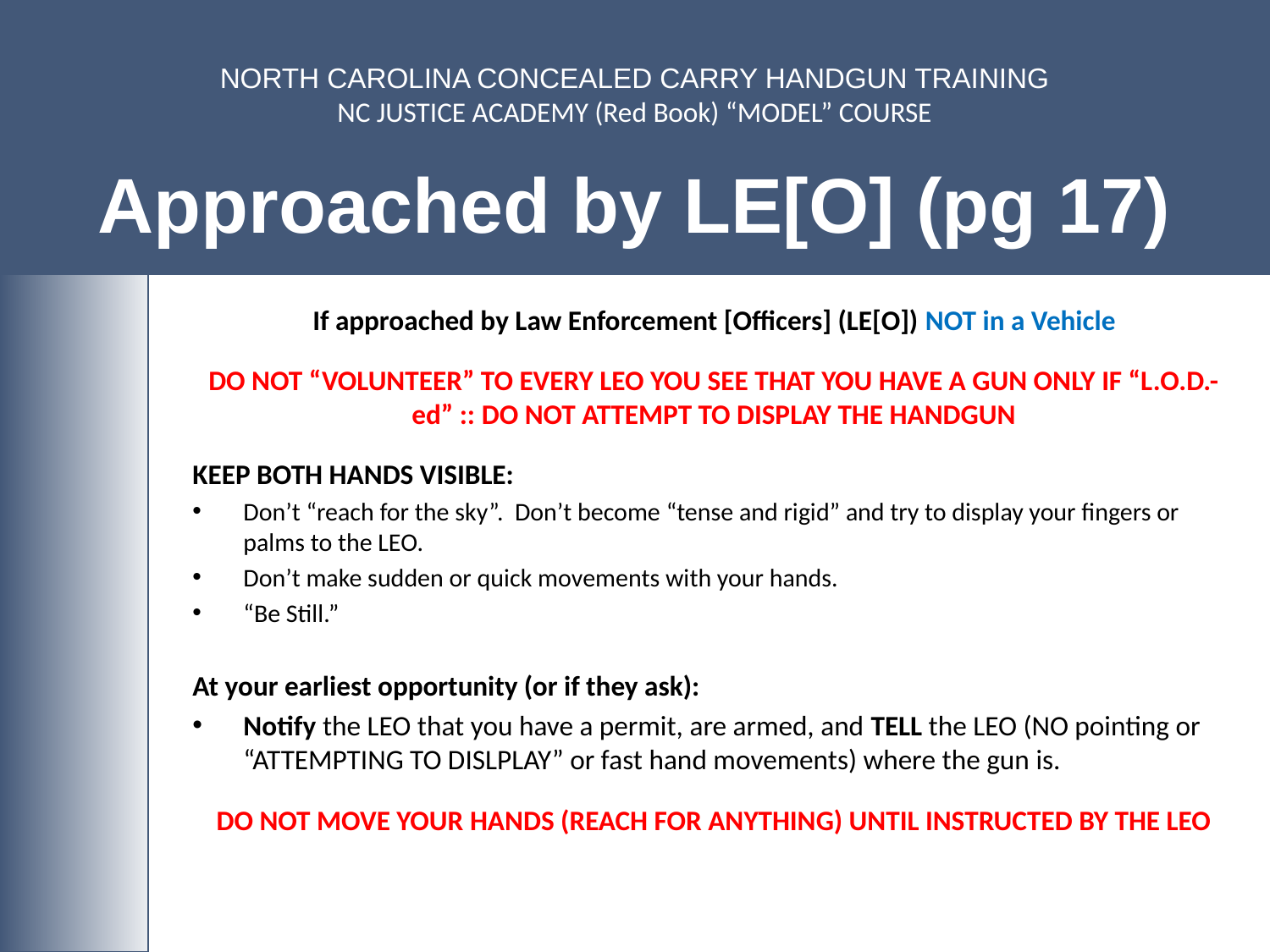

# NORTH CAROLINA CONCEALED CARRY HANDGUN TRAINING NC JUSTICE ACADEMY (Red Book) “MODEL” COURSE Approached by LE[O] (pg 17)

If approached by Law Enforcement [Officers] (LE[O]) NOT in a Vehicle

DO NOT “VOLUNTEER” TO EVERY LEO YOU SEE THAT YOU HAVE A GUN ONLY IF “L.O.D.-ed” :: DO NOT ATTEMPT TO DISPLAY THE HANDGUN

KEEP BOTH HANDS VISIBLE:
Don’t “reach for the sky”.  Don’t become “tense and rigid” and try to display your fingers or palms to the LEO.
Don’t make sudden or quick movements with your hands.
“Be Still.”

At your earliest opportunity (or if they ask):
Notify the LEO that you have a permit, are armed, and TELL the LEO (NO pointing or “ATTEMPTING TO DISLPLAY” or fast hand movements) where the gun is.

DO NOT MOVE YOUR HANDS (REACH FOR ANYTHING) UNTIL INSTRUCTED BY THE LEO